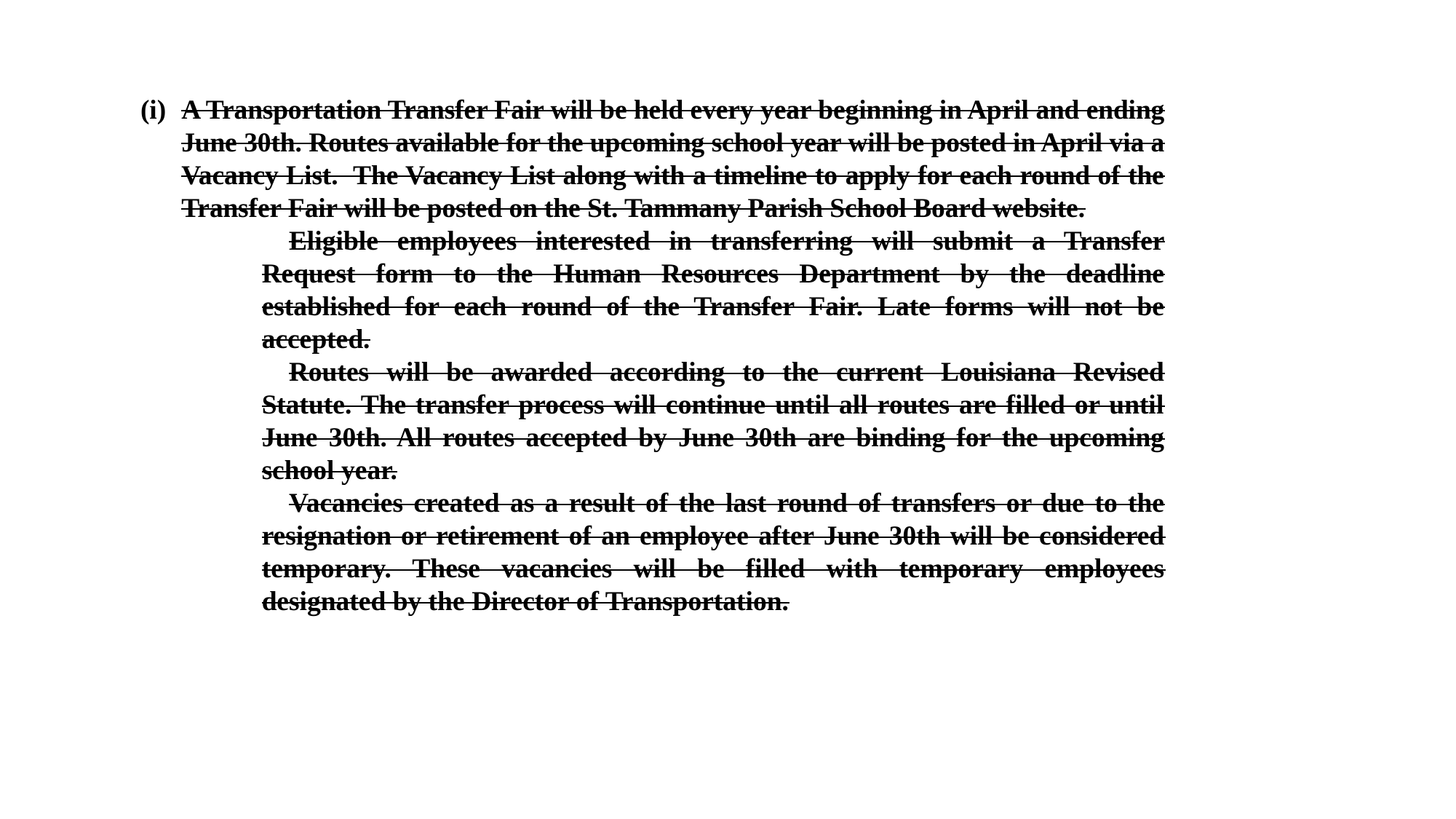

A Transportation Transfer Fair will be held every year beginning in April and ending June 30th. Routes available for the upcoming school year will be posted in April via a Vacancy List.  The Vacancy List along with a timeline to apply for each round of the Transfer Fair will be posted on the St. Tammany Parish School Board website.
Eligible employees interested in transferring will submit a Transfer Request form to the Human Resources Department by the deadline established for each round of the Transfer Fair. Late forms will not be accepted.
Routes will be awarded according to the current Louisiana Revised Statute. The transfer process will continue until all routes are filled or until June 30th. All routes accepted by June 30th are binding for the upcoming school year.
Vacancies created as a result of the last round of transfers or due to the resignation or retirement of an employee after June 30th will be considered temporary. These vacancies will be filled with temporary employees designated by the Director of Transportation.